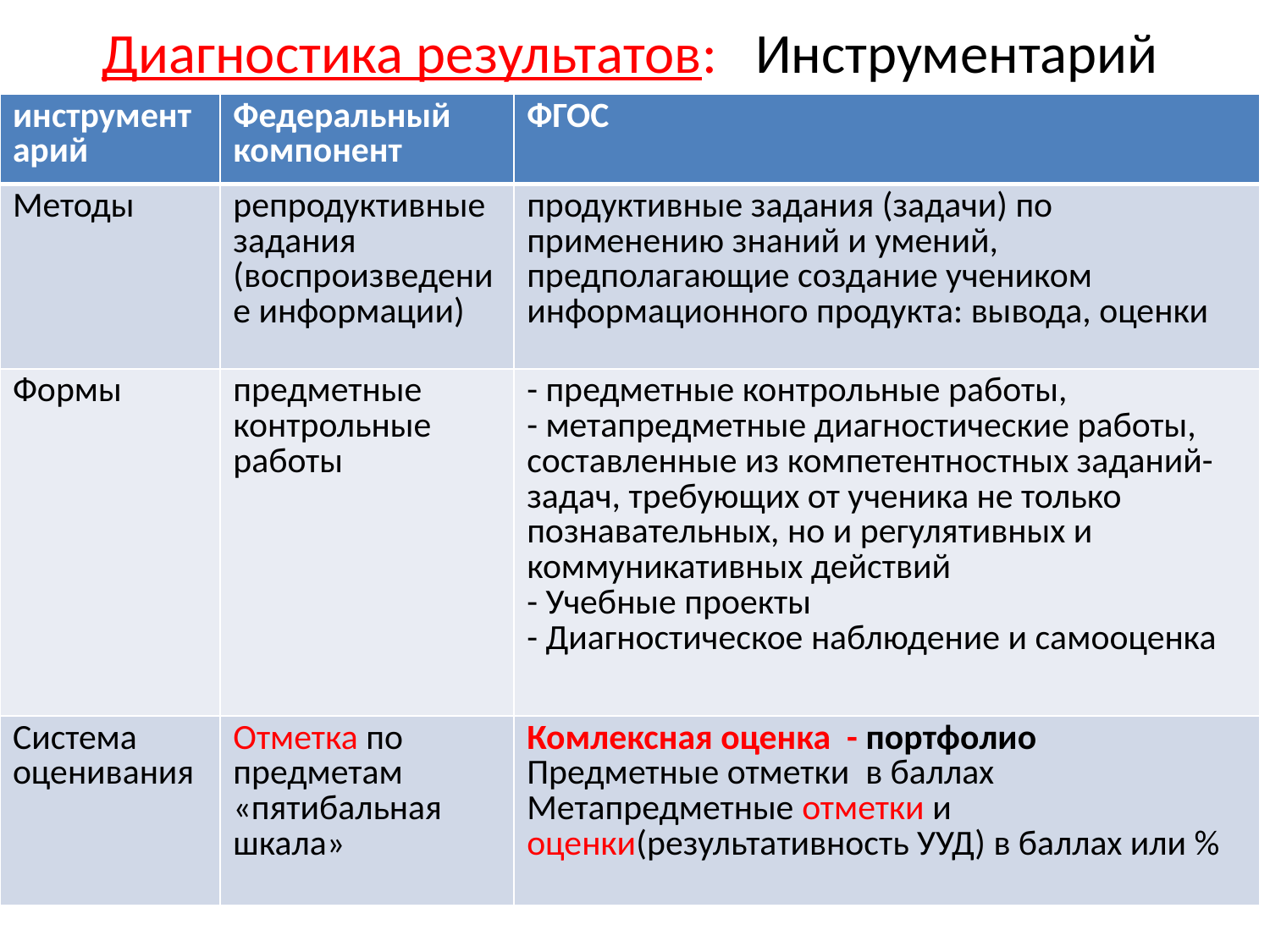

# Диагностика результатов:   Инструментарий оценивания (КИМы) - методы и формы оценки
| инструментарий | Федеральный компонент | ФГОС |
| --- | --- | --- |
| Методы | репродуктивные задания (воспроизведение информации) | продуктивные задания (задачи) по применению знаний и умений, предполагающие создание учеником информационного продукта: вывода, оценки |
| Формы | предметные контрольные работы | - предметные контрольные работы, - метапредметные диагностические работы, составленные из компетентностных заданий-задач, требующих от ученика не только познавательных, но и регулятивных и коммуникативных действий - Учебные проекты - Диагностическое наблюдение и самооценка |
| Система оценивания | Отметка по предметам «пятибальная шкала» | Комлексная оценка - портфолио Предметные отметки в баллах Метапредметные отметки и оценки(результативность УУД) в баллах или % |